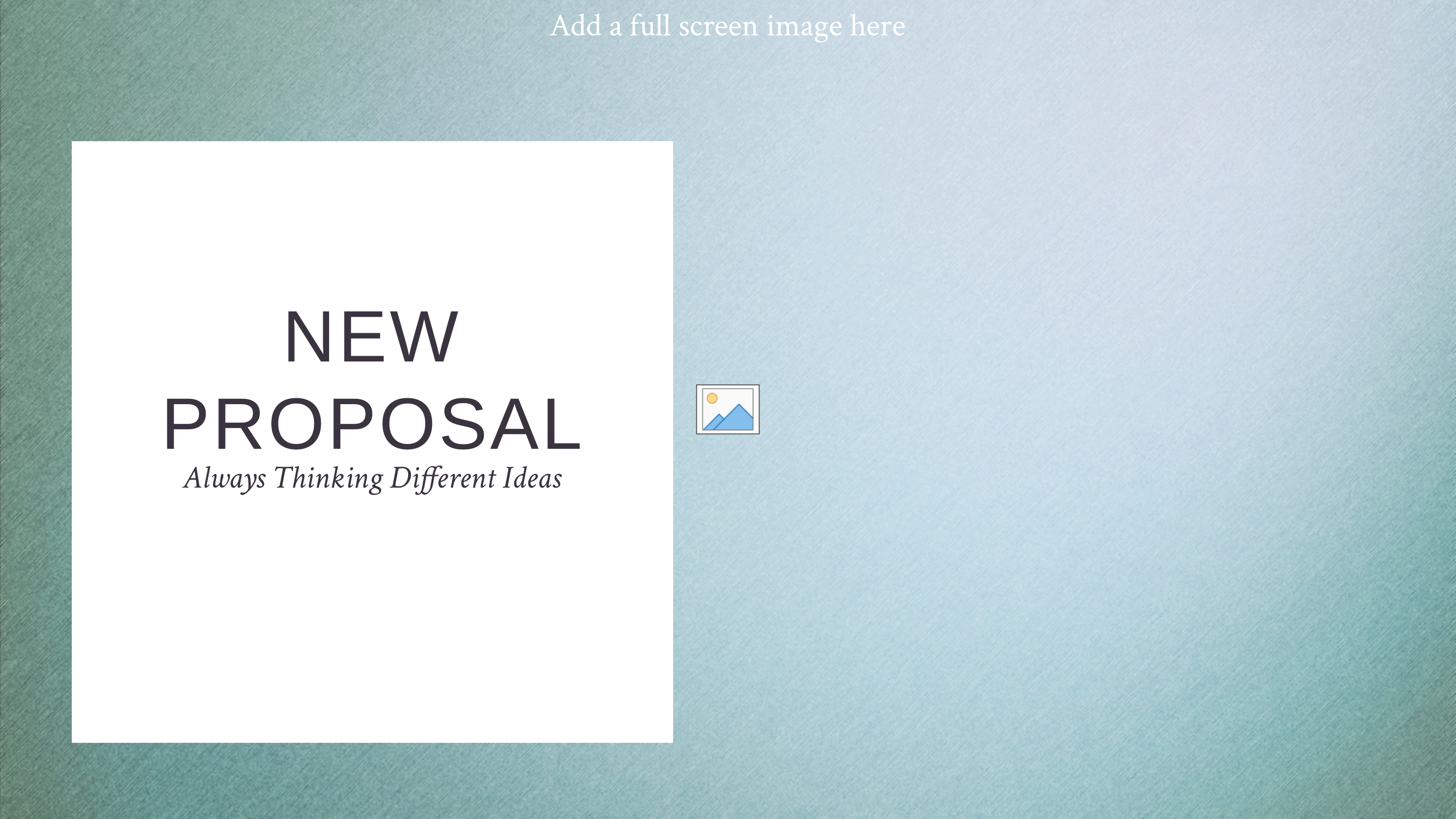

# NEW PROPOSAL
Always Thinking Different Ideas